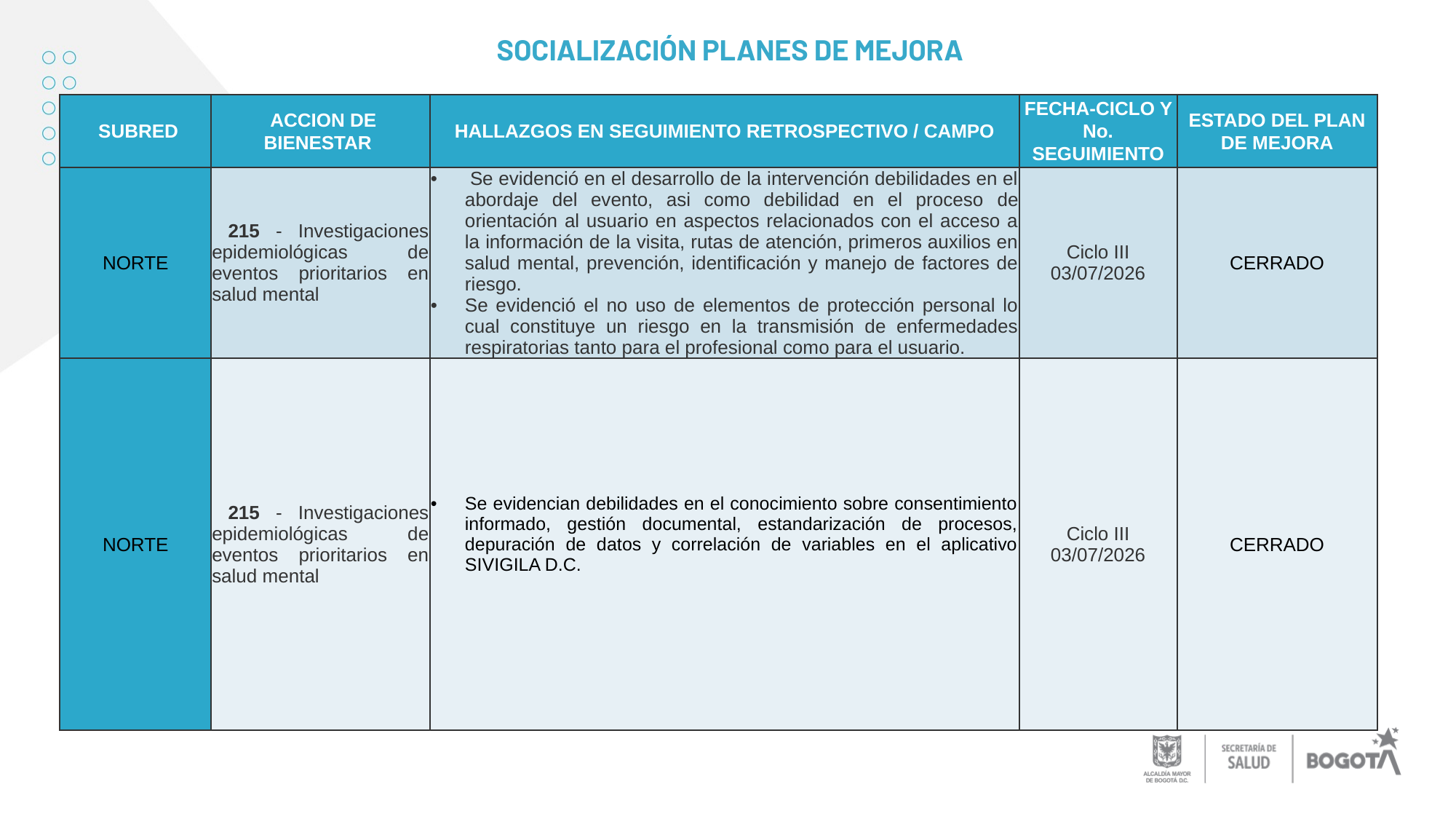

# SOCIALIZACIÓN PLANES DE MEJORA
| SUBRED | ACCION DE BIENESTAR | HALLAZGOS EN SEGUIMIENTO RETROSPECTIVO / CAMPO | FECHA-CICLO Y No. SEGUIMIENTO | ESTADO DEL PLAN DE MEJORA |
| --- | --- | --- | --- | --- |
| NORTE | 215 - Investigaciones epidemiológicas de eventos prioritarios en salud mental | Se evidenció en el desarrollo de la intervención debilidades en el abordaje del evento, asi como debilidad en el proceso de orientación al usuario en aspectos relacionados con el acceso a la información de la visita, rutas de atención, primeros auxilios en salud mental, prevención, identificación y manejo de factores de riesgo. Se evidenció el no uso de elementos de protección personal lo cual constituye un riesgo en la transmisión de enfermedades respiratorias tanto para el profesional como para el usuario. | Ciclo III 03/07/2026 | CERRADO |
| NORTE | 215 - Investigaciones epidemiológicas de eventos prioritarios en salud mental | Se evidencian debilidades en el conocimiento sobre consentimiento informado, gestión documental, estandarización de procesos, depuración de datos y correlación de variables en el aplicativo SIVIGILA D.C. | Ciclo III 03/07/2026 | CERRADO |